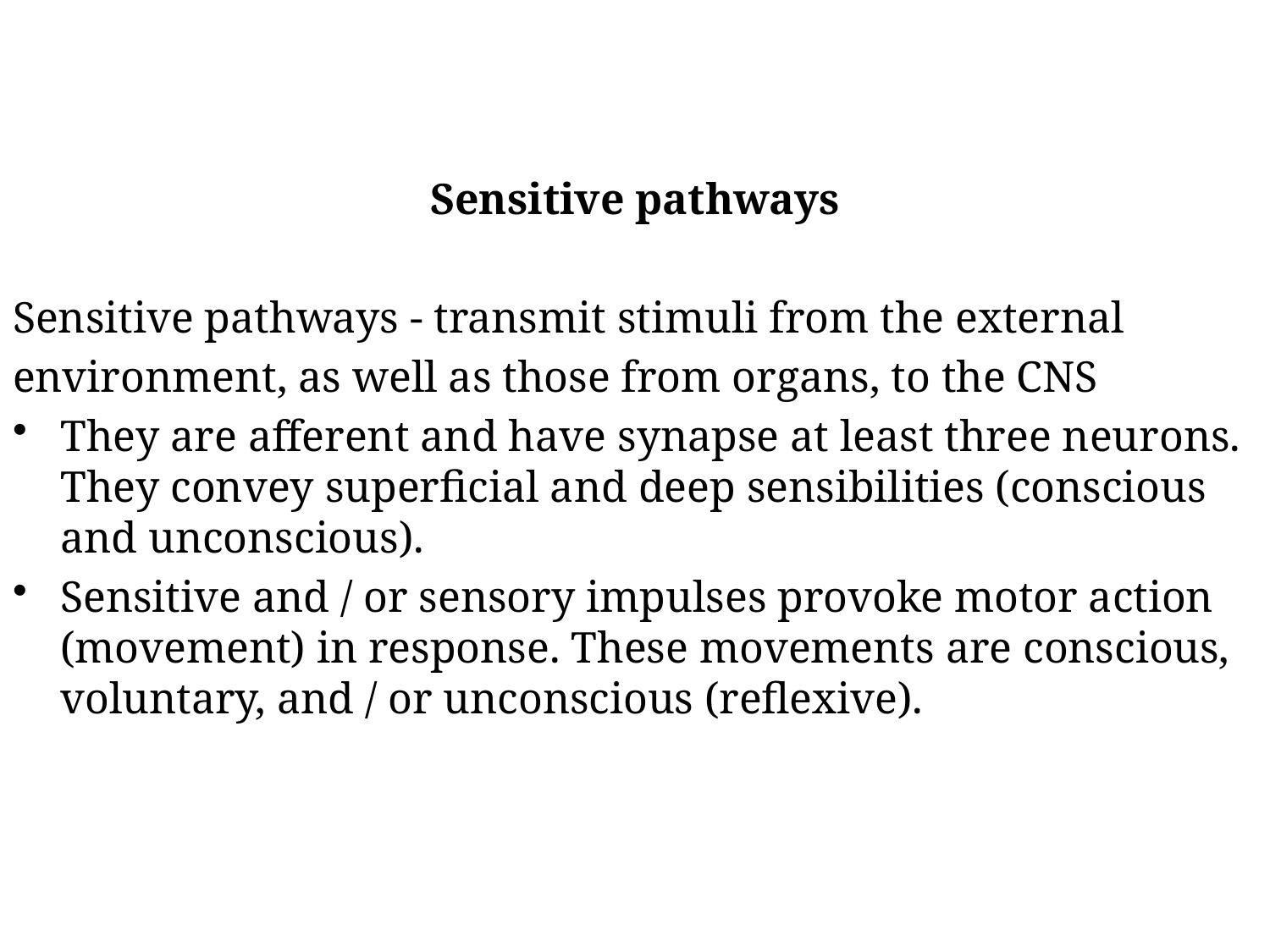

Sensitive pathways

Sensitive pathways - transmit stimuli from the external
environment, as well as those from organs, to the CNS
They are afferent and have synapse at least three neurons. They convey superficial and deep sensibilities (conscious and unconscious).
Sensitive and / or sensory impulses provoke motor action (movement) in response. These movements are conscious, voluntary, and / or unconscious (reflexive).